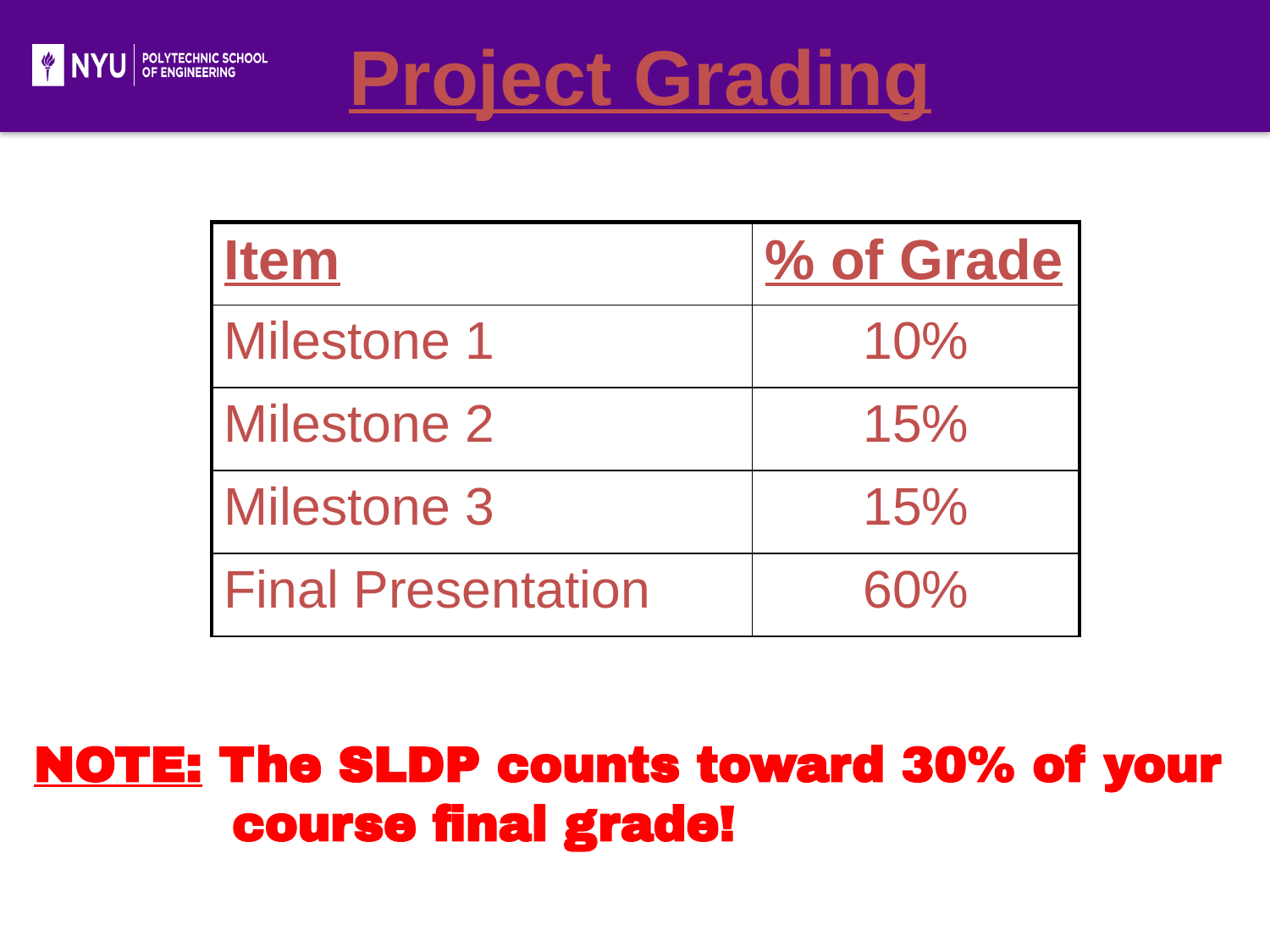

# Project Grading
| Item | % of Grade |
| --- | --- |
| Milestone 1 | 10% |
| Milestone 2 | 15% |
| Milestone 3 | 15% |
| Final Presentation | 60% |
NOTE: The SLDP counts toward 30% of your
            course final grade!